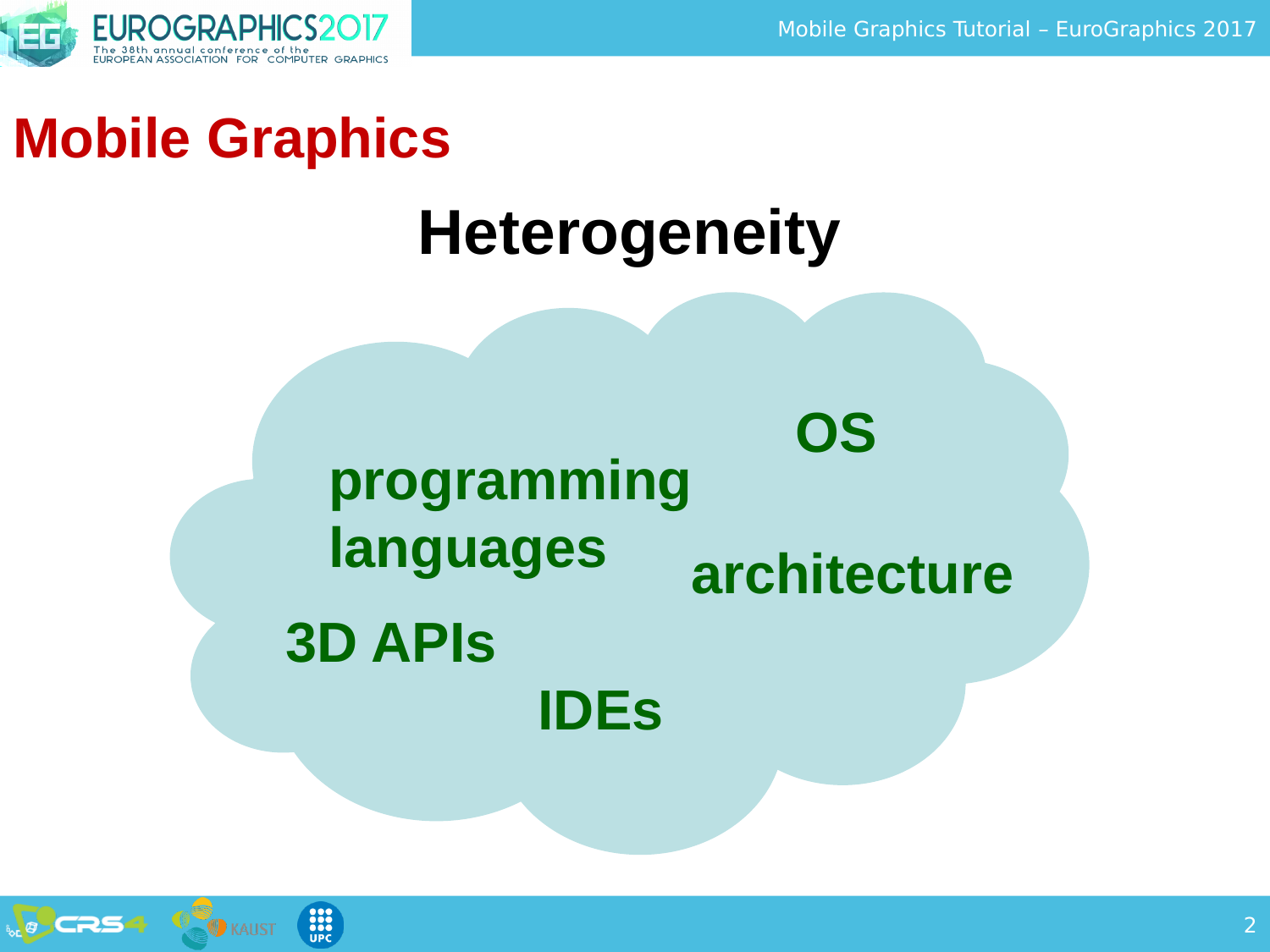

Mobile Graphics
Heterogeneity

OS
programming
languages
architecture
3D APIs
IDEs
2